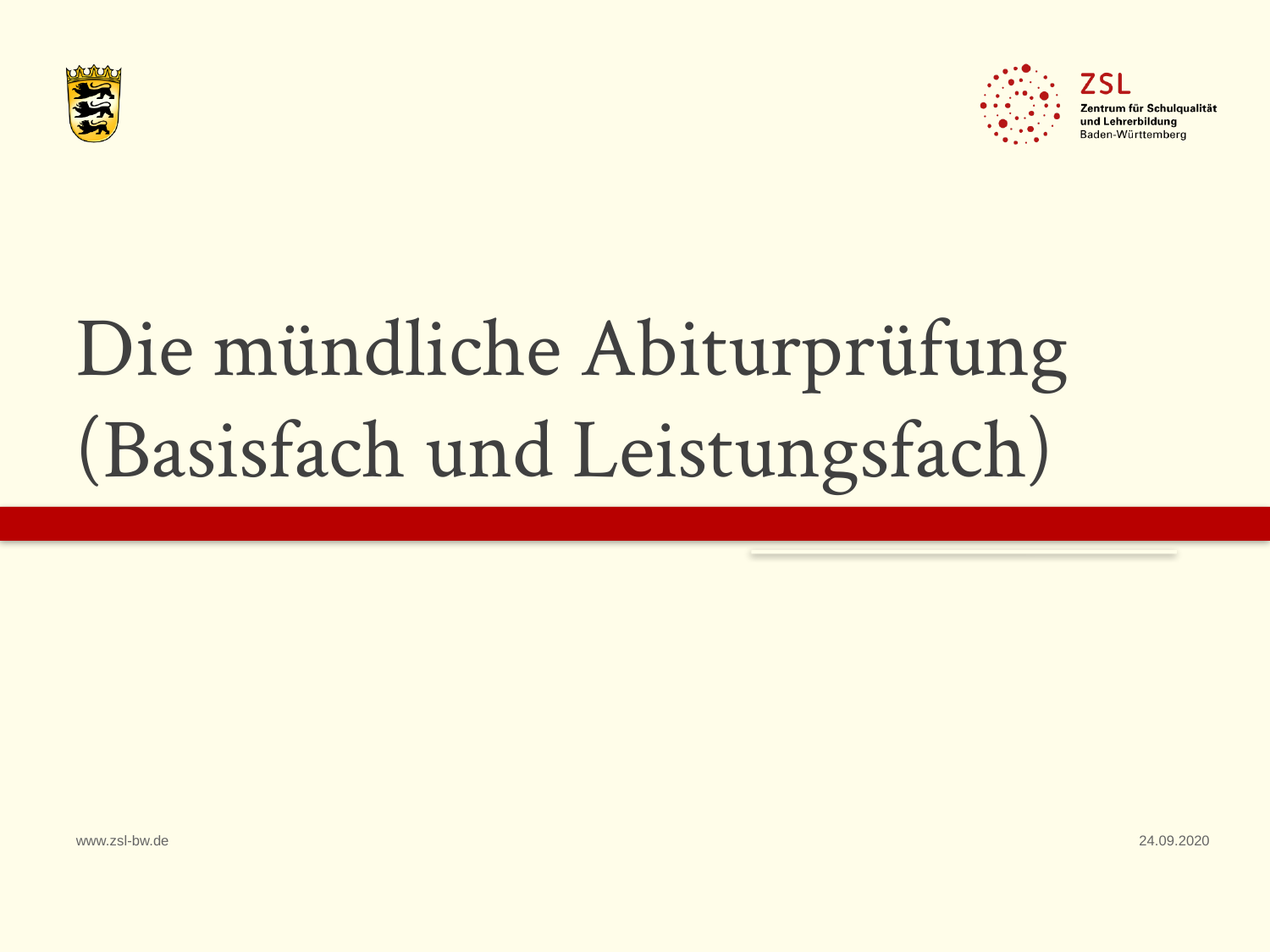

# Die mündliche Abiturprüfung (Basisfach und Leistungsfach)
www.zsl-bw.de
24.09.2020